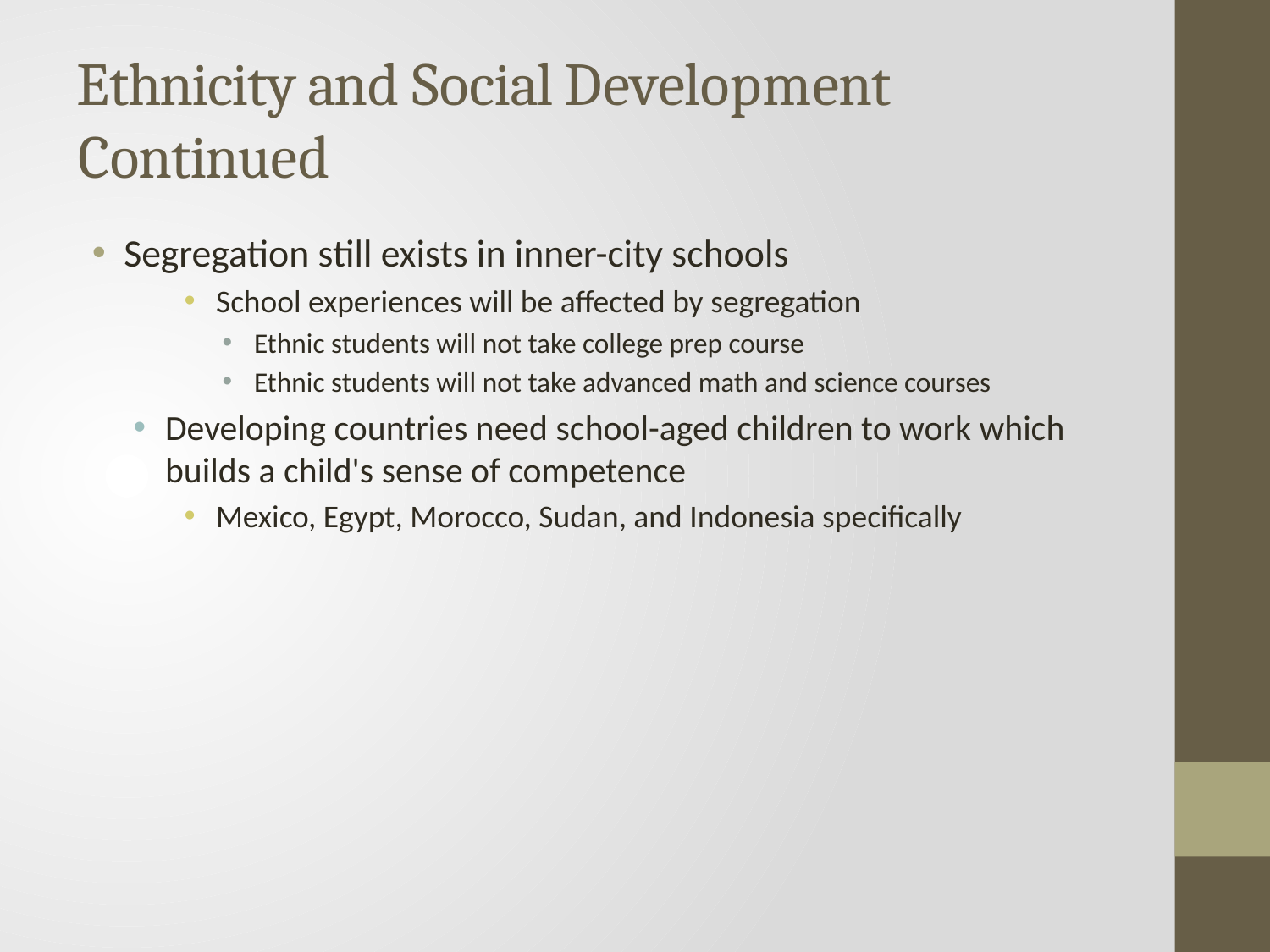

# Ethnicity and Social Development Continued
Segregation still exists in inner-city schools
School experiences will be affected by segregation
Ethnic students will not take college prep course
Ethnic students will not take advanced math and science courses
Developing countries need school-aged children to work which builds a child's sense of competence
Mexico, Egypt, Morocco, Sudan, and Indonesia specifically